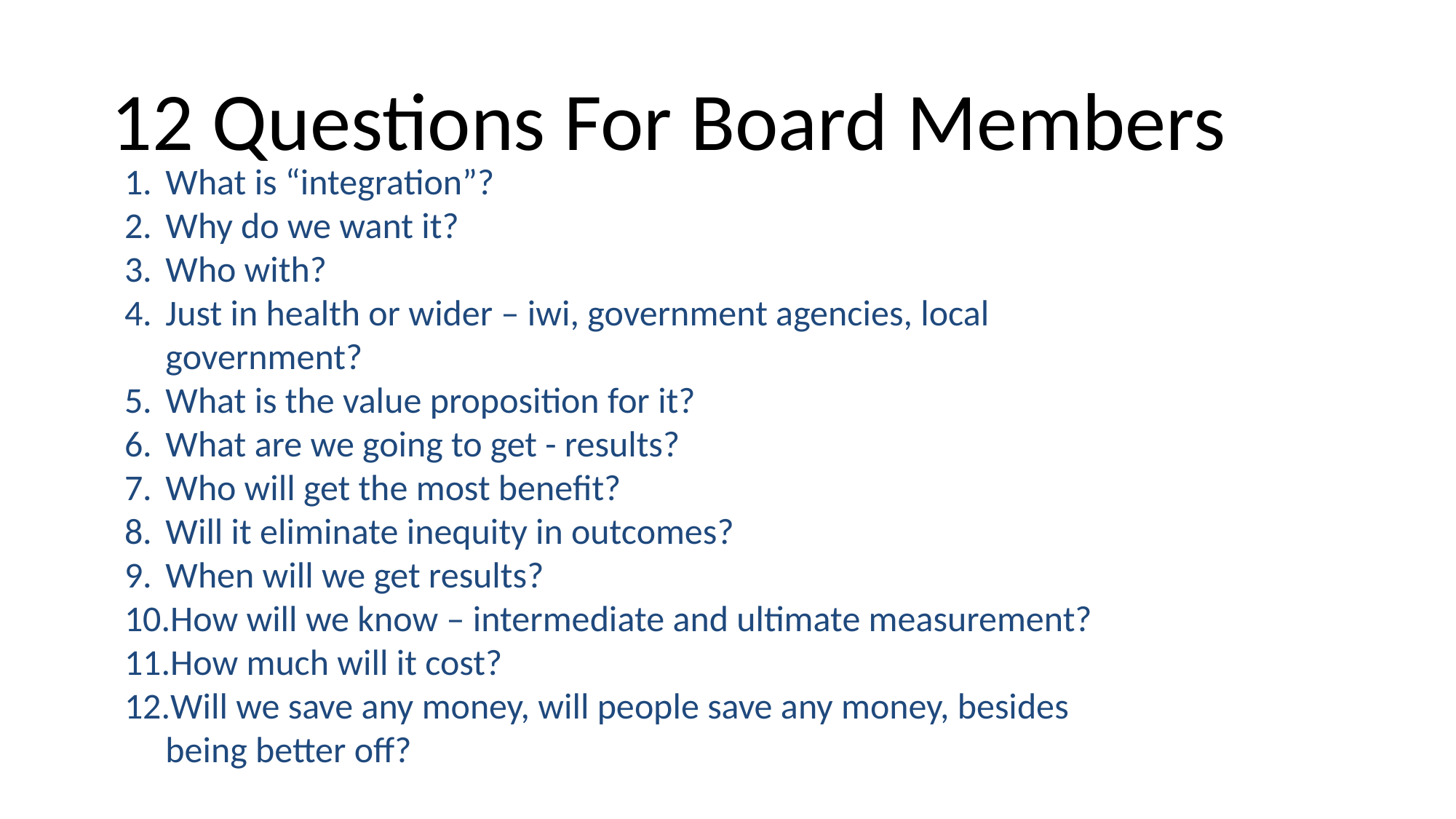

# 12 Questions For Board Members
What is “integration”?
Why do we want it?
Who with?
Just in health or wider – iwi, government agencies, local government?
What is the value proposition for it?
What are we going to get - results?
Who will get the most benefit?
Will it eliminate inequity in outcomes?
When will we get results?
How will we know – intermediate and ultimate measurement?
How much will it cost?
Will we save any money, will people save any money, besides being better off?